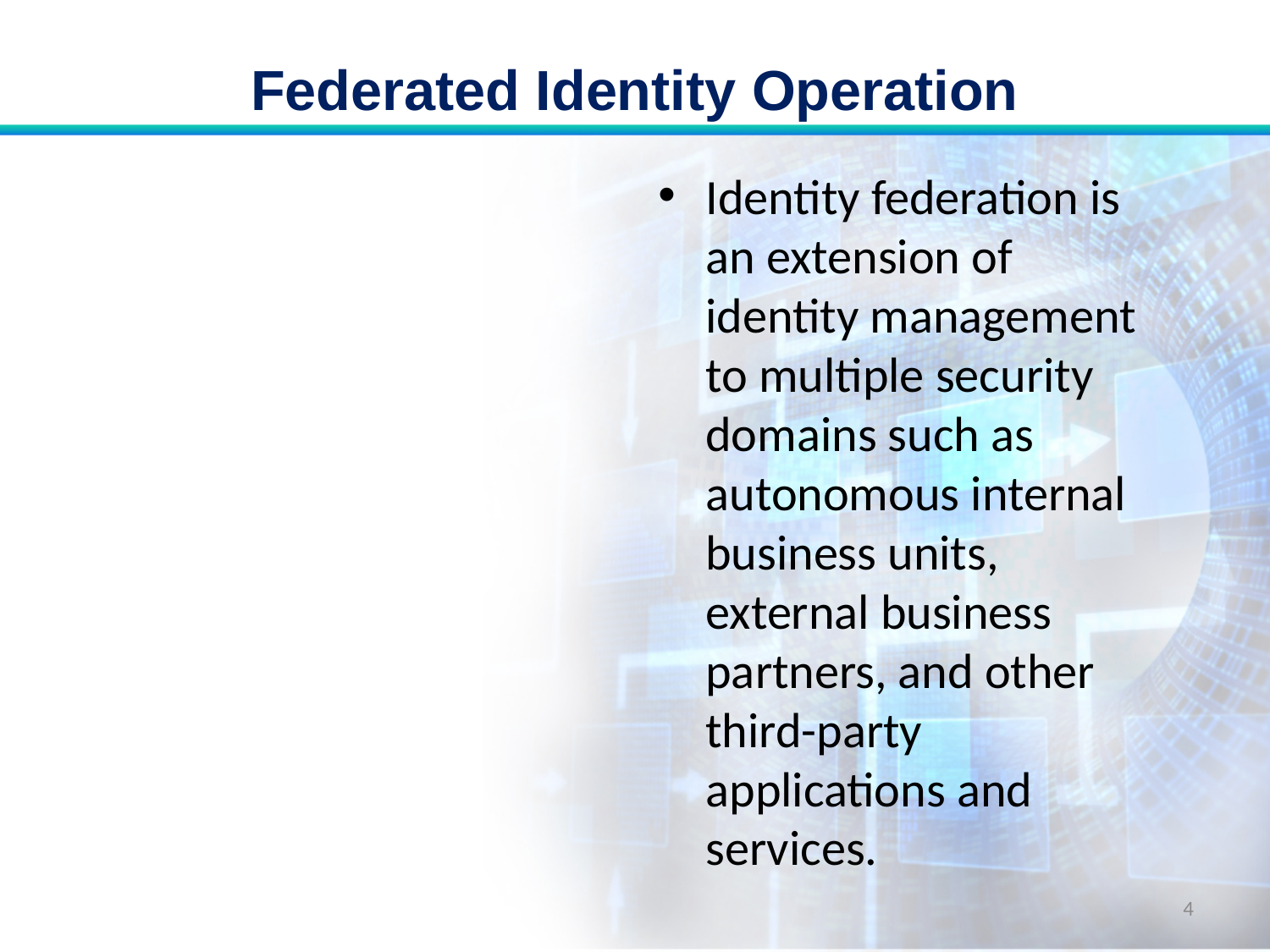

# Federated Identity Operation
Identity federation is an extension of identity management to multiple security domains such as autonomous internal business units, external business partners, and other third-party applications and services.
4